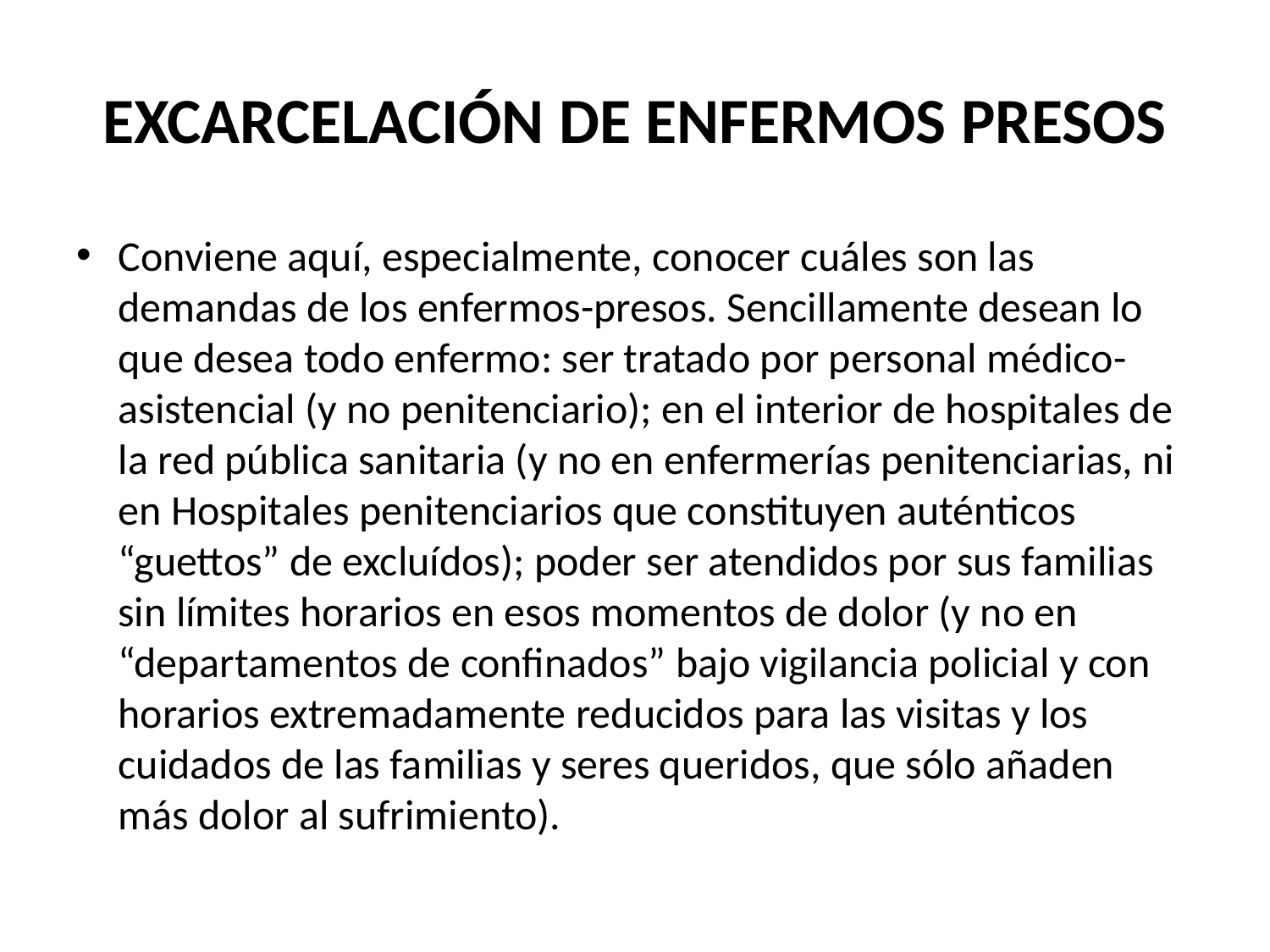

# EXCARCELACIÓN DE ENFERMOS PRESOS
Conviene aquí, especialmente, conocer cuáles son las demandas de los enfermos-presos. Sencillamente desean lo que desea todo enfermo: ser tratado por personal médico-asistencial (y no penitenciario); en el interior de hospitales de la red pública sanitaria (y no en enfermerías penitenciarias, ni en Hospitales penitenciarios que constituyen auténticos “guettos” de excluídos); poder ser atendidos por sus familias sin límites horarios en esos momentos de dolor (y no en “departamentos de confinados” bajo vigilancia policial y con horarios extremadamente reducidos para las visitas y los cuidados de las familias y seres queridos, que sólo añaden más dolor al sufrimiento).